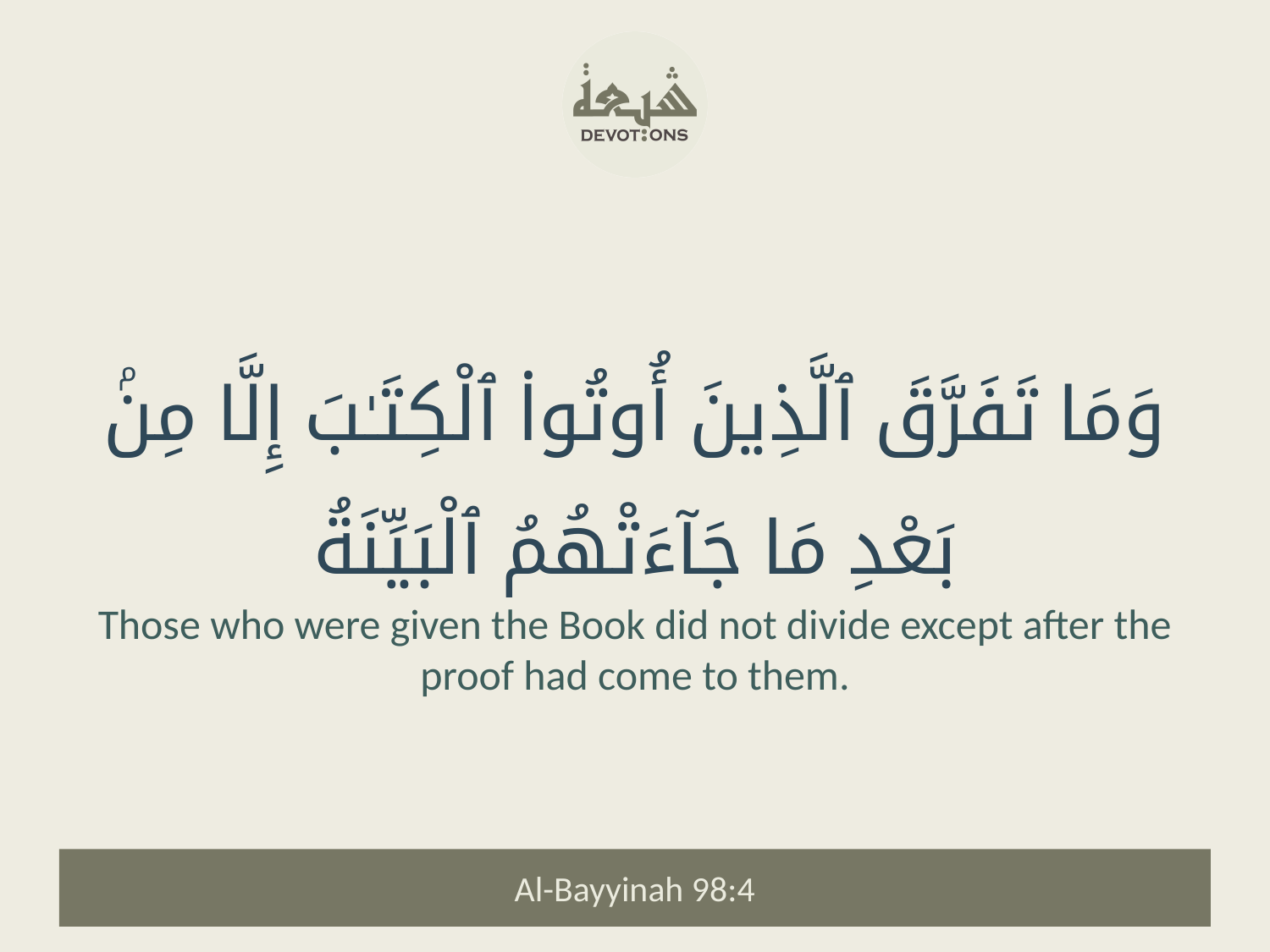

وَمَا تَفَرَّقَ ٱلَّذِينَ أُوتُوا۟ ٱلْكِتَـٰبَ إِلَّا مِنۢ بَعْدِ مَا جَآءَتْهُمُ ٱلْبَيِّنَةُ
Those who were given the Book did not divide except after the proof had come to them.
Al-Bayyinah 98:4